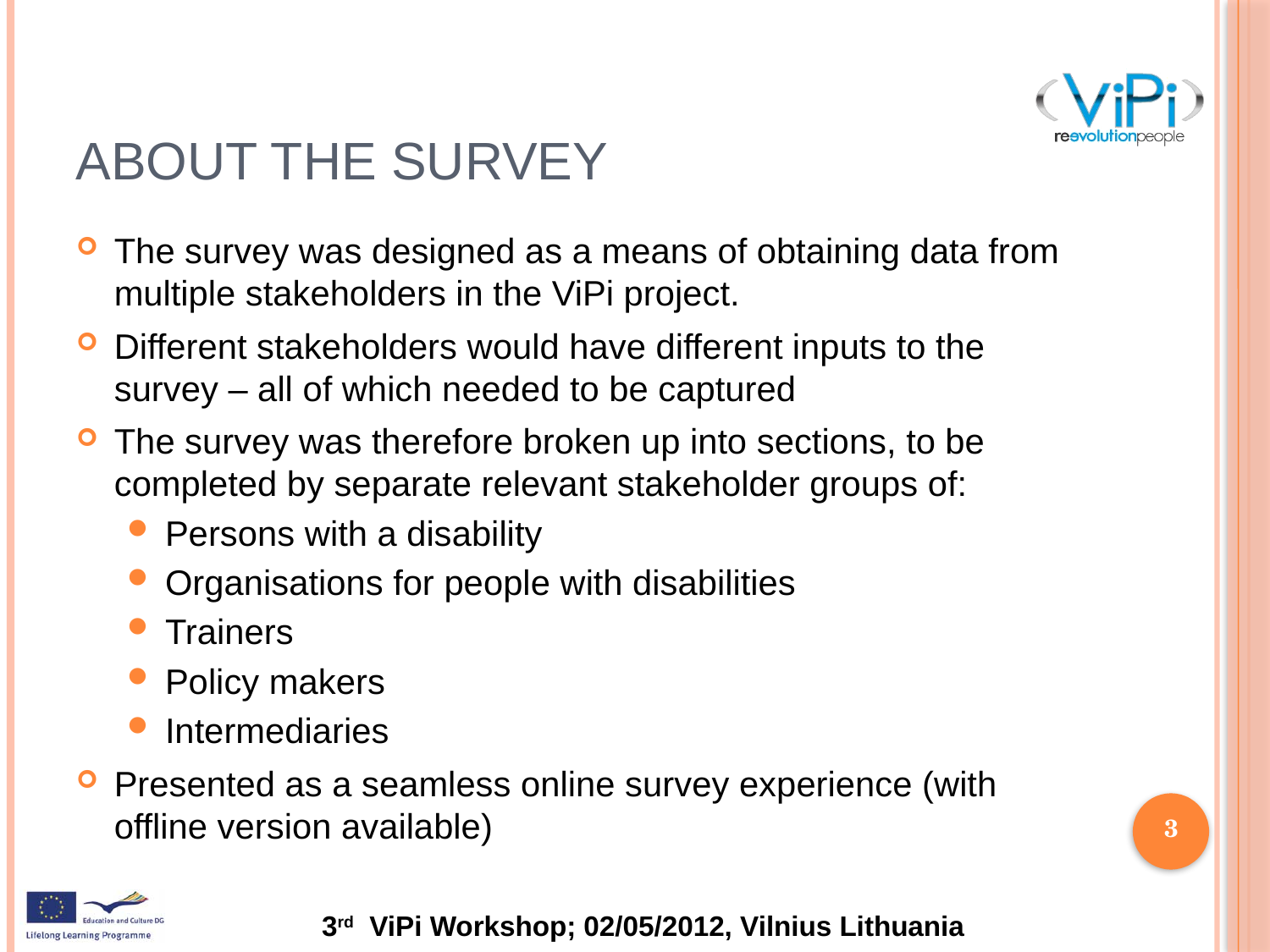

# About the Survey
The survey was designed as a means of obtaining data from multiple stakeholders in the ViPi project.
Different stakeholders would have different inputs to the survey – all of which needed to be captured
The survey was therefore broken up into sections, to be completed by separate relevant stakeholder groups of:
Persons with a disability
Organisations for people with disabilities
Trainers
Policy makers
Intermediaries
Presented as a seamless online survey experience (with offline version available)

3